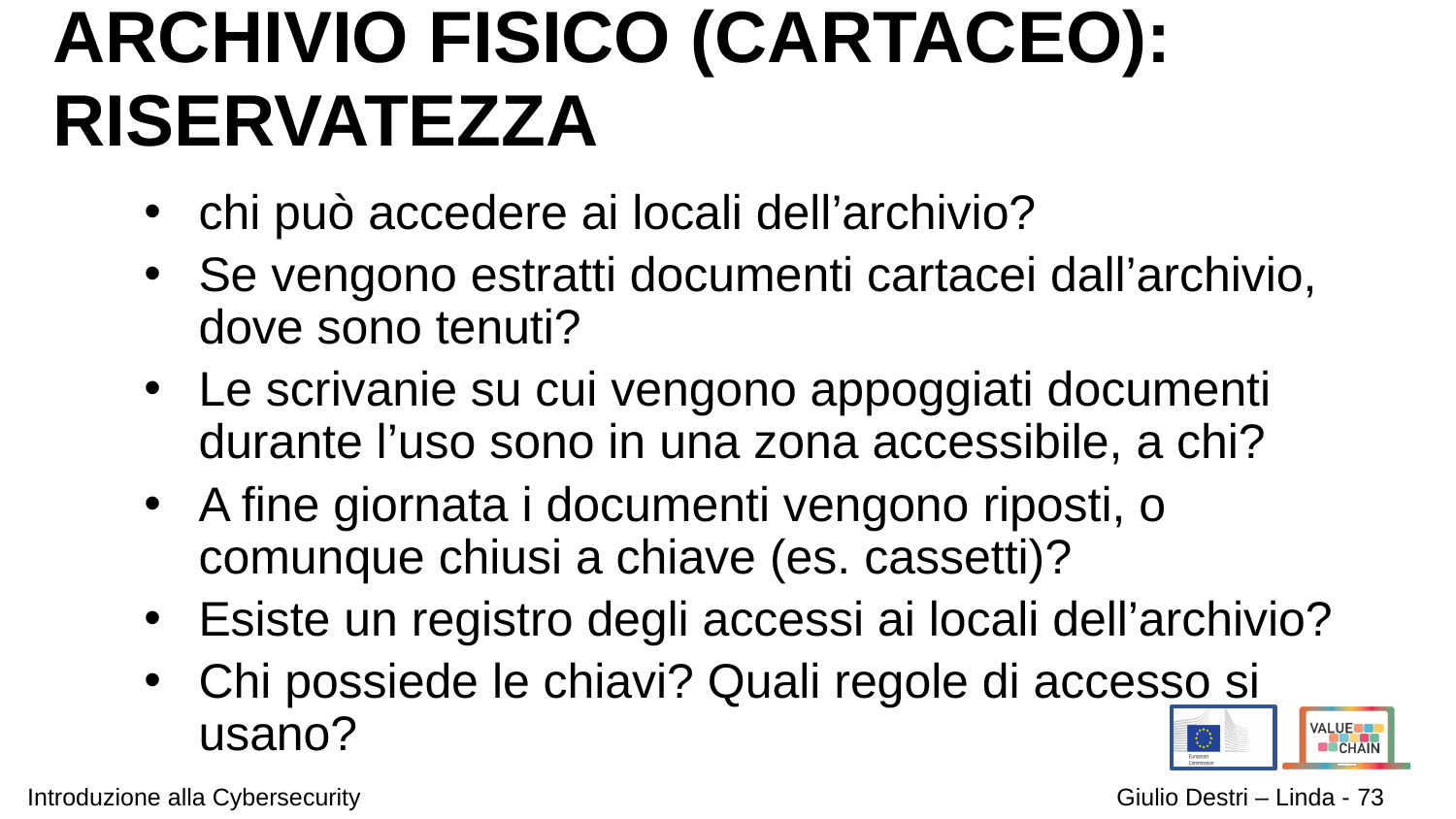

# ARCHIVIO FISICO (CARTACEO): RISERVATEZZA
chi può accedere ai locali dell’archivio?
Se vengono estratti documenti cartacei dall’archivio, dove sono tenuti?
Le scrivanie su cui vengono appoggiati documenti durante l’uso sono in una zona accessibile, a chi?
A fine giornata i documenti vengono riposti, o comunque chiusi a chiave (es. cassetti)?
Esiste un registro degli accessi ai locali dell’archivio?
Chi possiede le chiavi? Quali regole di accesso si usano?